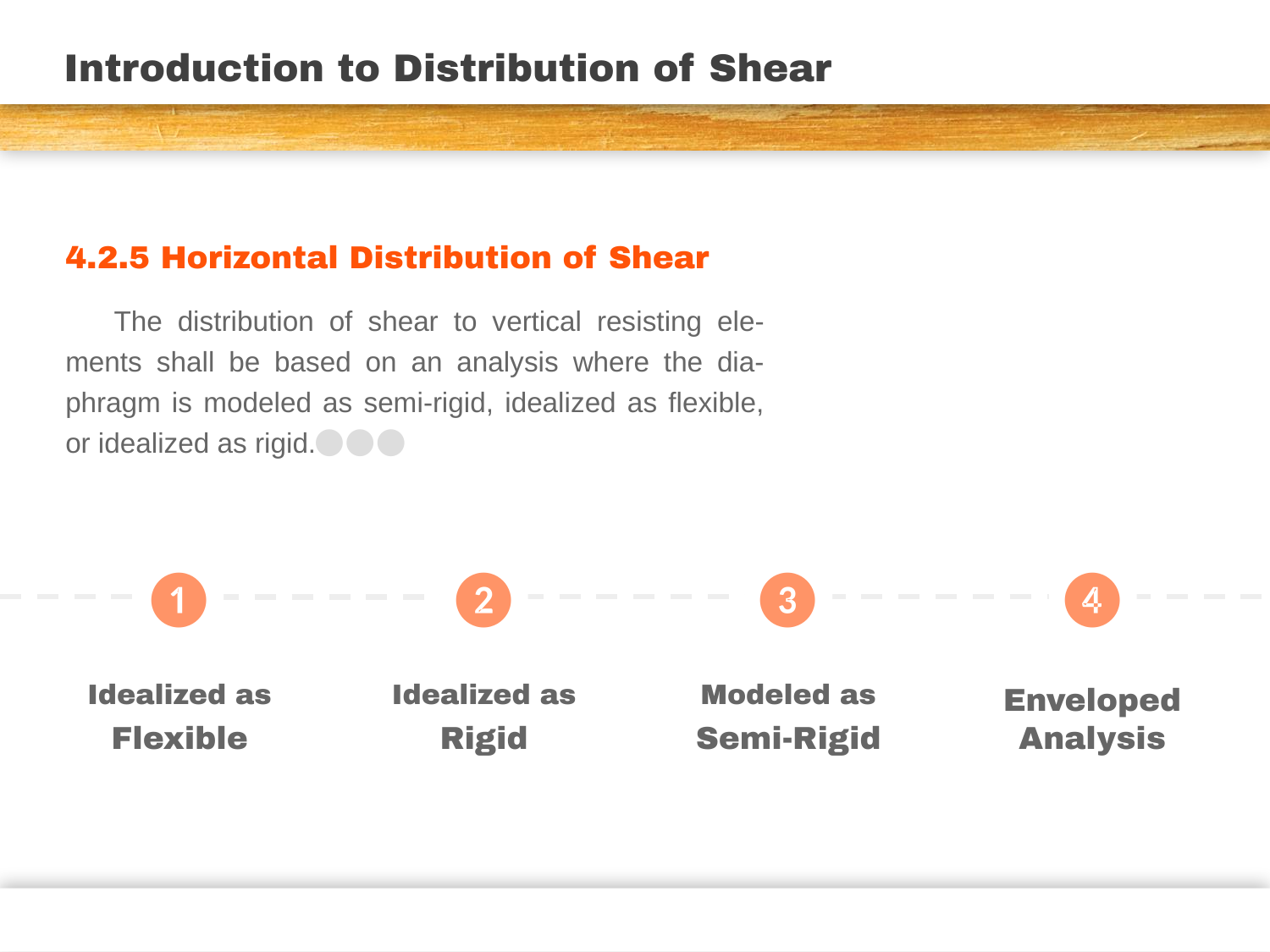

# Introduction to Distribution of Shear
4.2.5 Horizontal Distribution of Shear
The distribution of shear to vertical resisting ele-ments shall be based on an analysis where the dia-phragm is modeled as semi-rigid, idealized as flexible, or idealized as rigid.
●●●
❷
❸
❹
❶
Idealized as
Flexible
Idealized as
Rigid
Modeled as
Semi-Rigid
Enveloped
Analysis